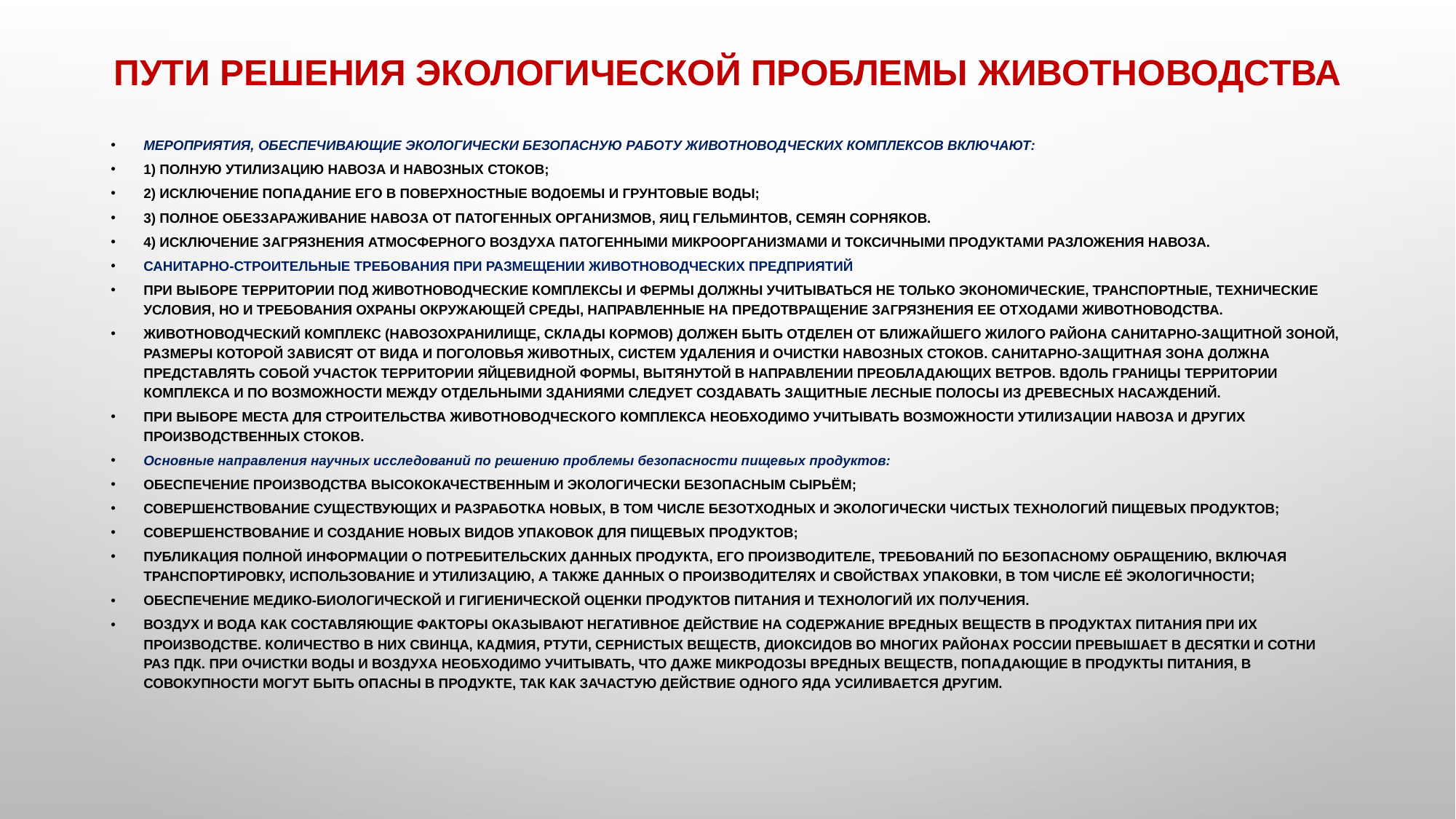

# Пути решения экологической проблемы животноводства
Мероприятия, обеспечивающие экологически безопасную работу животноводческих комплексов включают:
1) полную утилизацию навоза и навозных стоков;
2) исключение попадание его в поверхностные водоемы и грунтовые воды;
3) полное обеззараживание навоза от патогенных организмов, яиц гельминтов, семян сорняков.
4) исключение загрязнения атмосферного воздуха патогенными микроорганизмами и токсичными продуктами разложения навоза.
Санитарно-строительные требования при размещении животноводческих предприятий
При выборе территории под животноводческие комплексы и фермы должны учитываться не только экономические, транспортные, технические условия, но и требования охраны окружающей среды, направленные на предотвращение загрязнения ее отходами животноводства.
Животноводческий комплекс (навозохранилище, склады кормов) должен быть отделен от ближайшего жилого района санитарно-защитной зоной, размеры которой зависят от вида и поголовья животных, систем удаления и очистки навозных стоков. Санитарно-защитная зона должна представлять собой участок территории яйцевидной формы, вытянутой в направлении преобладающих ветров. Вдоль границы территории комплекса и по возможности между отдельными зданиями следует создавать защитные лесные полосы из древесных насаждений.
При выборе места для строительства животноводческого комплекса необходимо учитывать возможности утилизации навоза и других производственных стоков.
Основные направления научных исследований по решению проблемы безопасности пищевых продуктов:
обеспечение производства высококачественным и экологически безопасным сырьём;
совершенствование существующих и разработка новых, в том числе безотходных и экологически чистых технологий пищевых продуктов;
совершенствование и создание новых видов упаковок для пищевых продуктов;
публикация полной информации о потребительских данных продукта, его производителе, требований по безопасному обращению, включая транспортировку, использование и утилизацию, а также данных о производителях и свойствах упаковки, в том числе её экологичности;
Обеспечение медико-биологической и гигиенической оценки продуктов питания и технологий их получения.
Воздух и вода как составляющие факторы оказывают негативное действие на содержание вредных веществ в продуктах питания при их производстве. Количество в них свинца, кадмия, ртути, сернистых веществ, диоксидов во многих районах России превышает в десятки и сотни раз ПДК. При очистки воды и воздуха необходимо учитывать, что даже микродозы вредных веществ, попадающие в продукты питания, в совокупности могут быть опасны в продукте, так как зачастую действие одного яда усиливается другим.